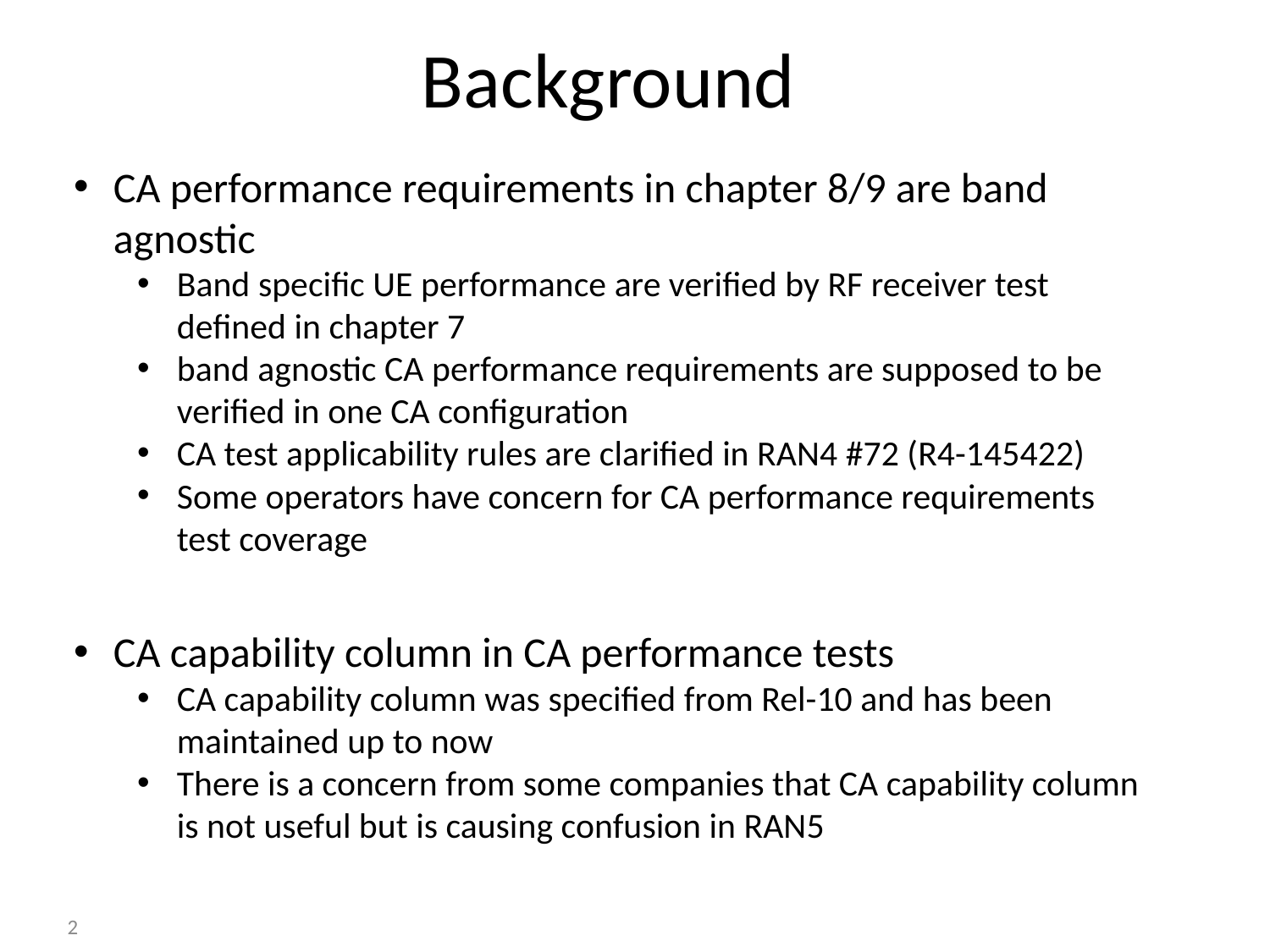

# Background
CA performance requirements in chapter 8/9 are band agnostic
Band specific UE performance are verified by RF receiver test defined in chapter 7
band agnostic CA performance requirements are supposed to be verified in one CA configuration
CA test applicability rules are clarified in RAN4 #72 (R4-145422)
Some operators have concern for CA performance requirements test coverage

CA capability column in CA performance tests
CA capability column was specified from Rel-10 and has been maintained up to now
There is a concern from some companies that CA capability column is not useful but is causing confusion in RAN5

2